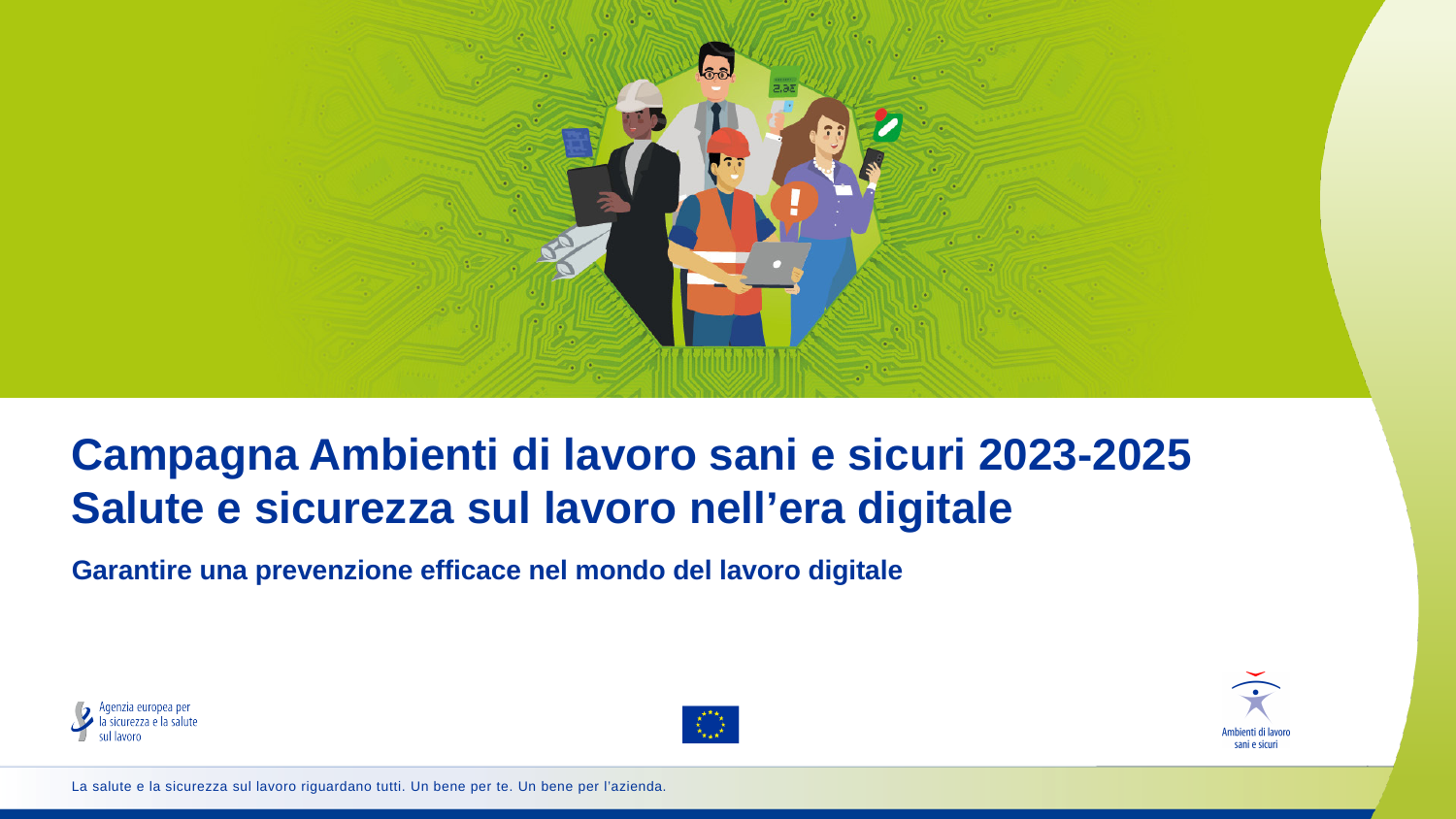

# Campagna Ambienti di lavoro sani e sicuri 2023-2025 Salute e sicurezza sul lavoro nell’era digitale
Garantire una prevenzione efficace nel mondo del lavoro digitale